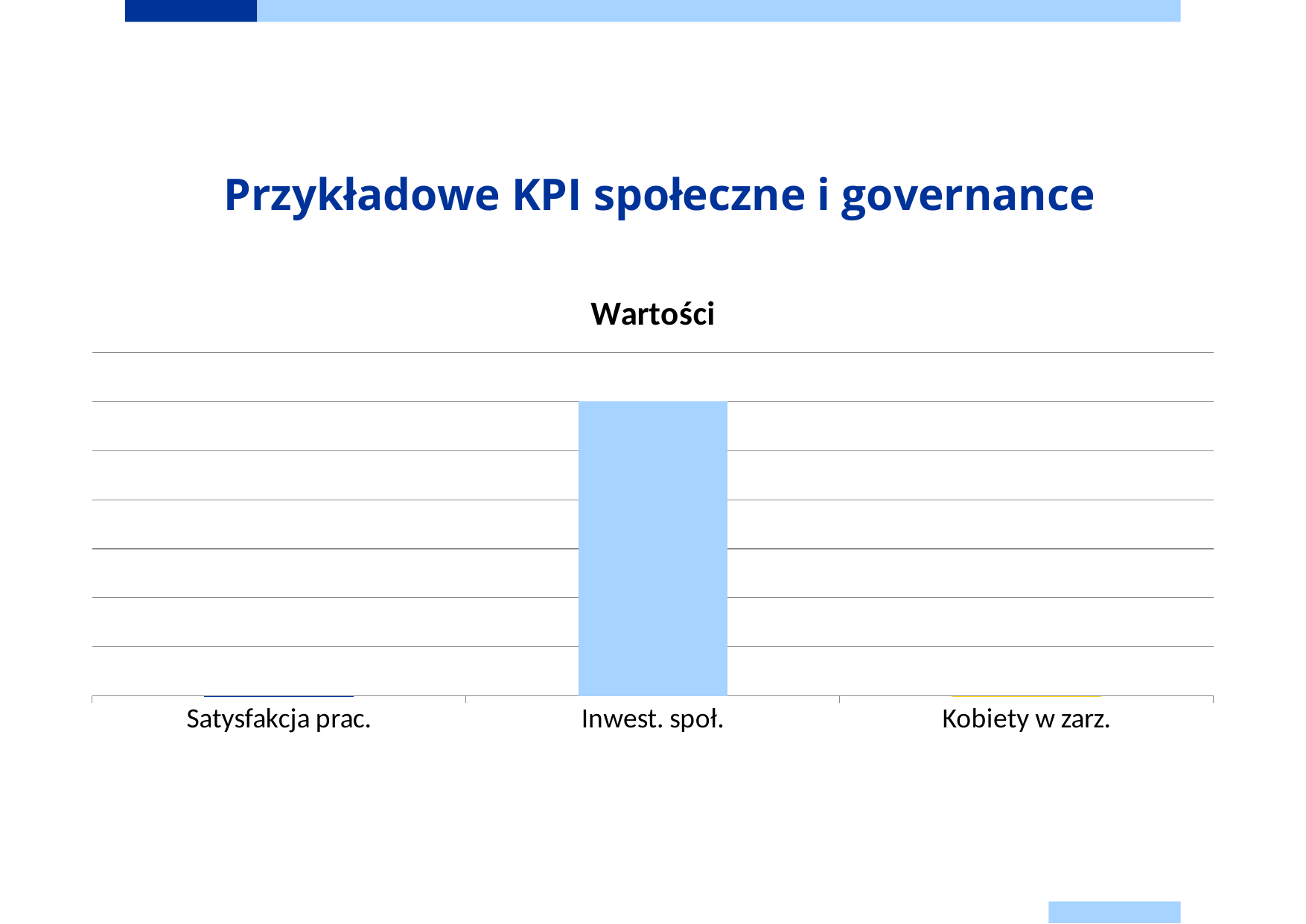

# Przykładowe KPI społeczne i governance

### Chart:

| Category | Wartości |
|---|---|
| Satysfakcja prac. | 75.0 |
| Inwest. społ. | 120000.0 |
| Kobiety w zarz. | 35.0 |